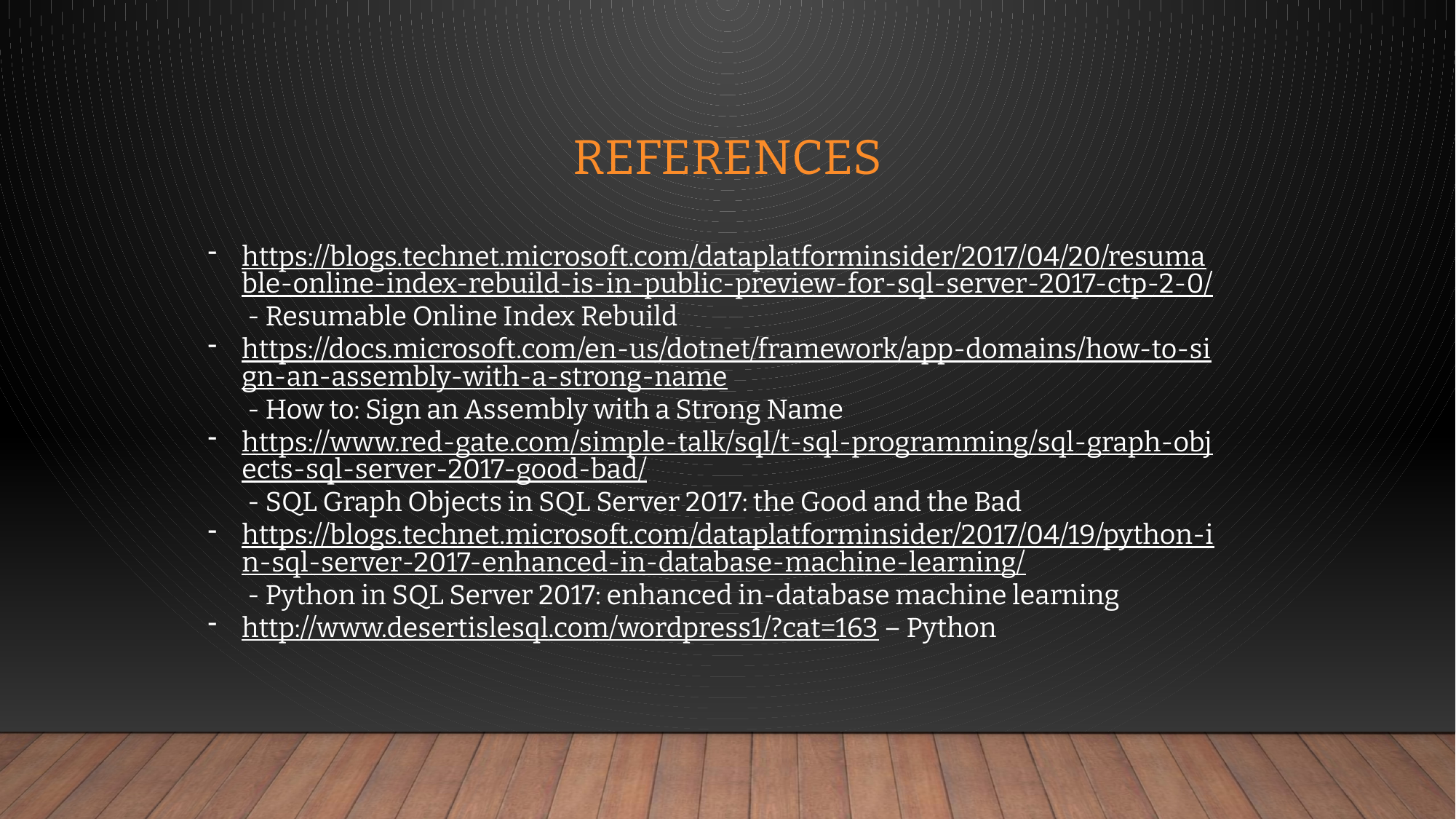

# References
https://blogs.technet.microsoft.com/dataplatforminsider/2017/04/20/resumable-online-index-rebuild-is-in-public-preview-for-sql-server-2017-ctp-2-0/ - Resumable Online Index Rebuild
https://docs.microsoft.com/en-us/dotnet/framework/app-domains/how-to-sign-an-assembly-with-a-strong-name - How to: Sign an Assembly with a Strong Name
https://www.red-gate.com/simple-talk/sql/t-sql-programming/sql-graph-objects-sql-server-2017-good-bad/ - SQL Graph Objects in SQL Server 2017: the Good and the Bad
https://blogs.technet.microsoft.com/dataplatforminsider/2017/04/19/python-in-sql-server-2017-enhanced-in-database-machine-learning/ - Python in SQL Server 2017: enhanced in-database machine learning
http://www.desertislesql.com/wordpress1/?cat=163 – Python